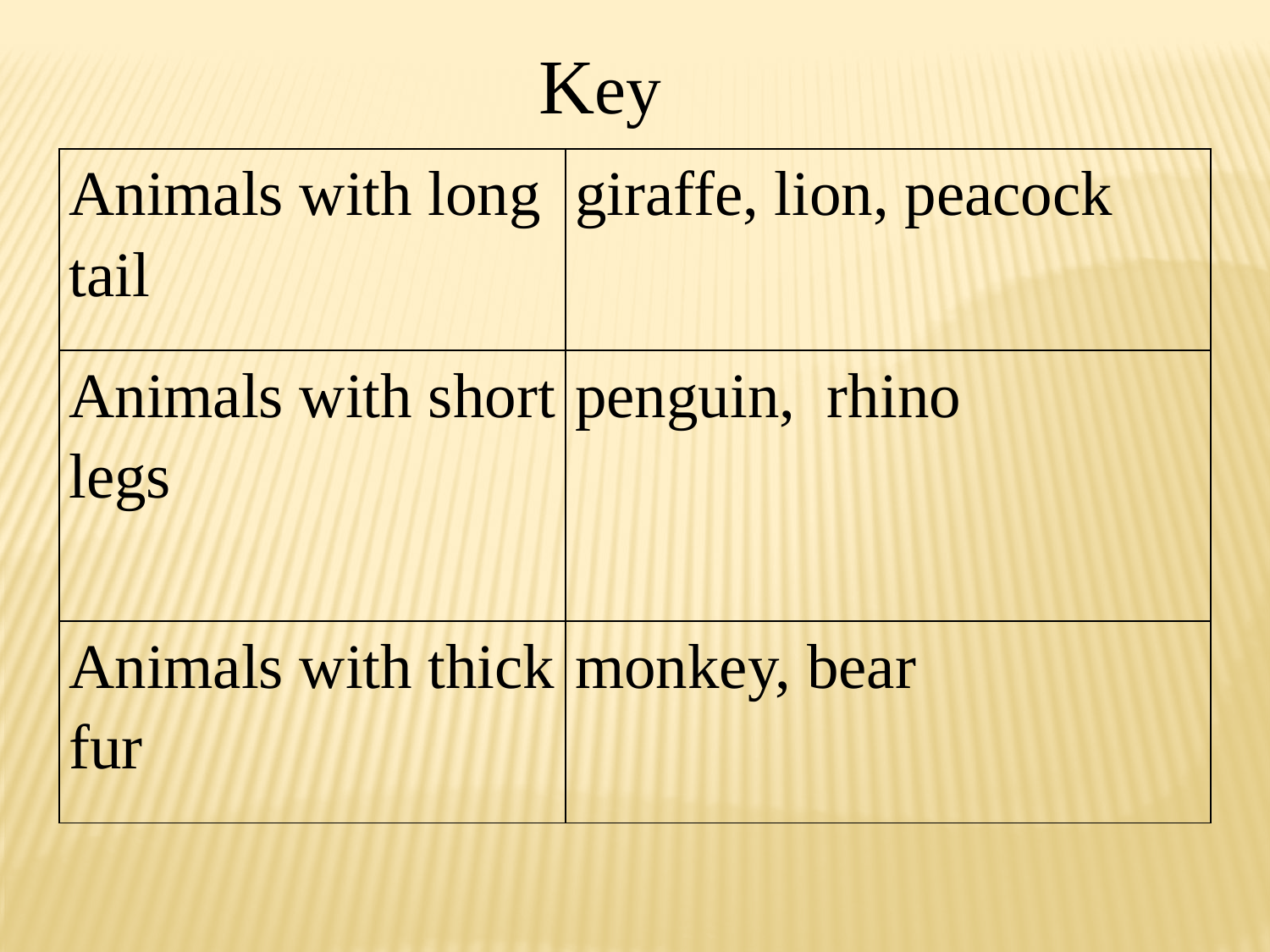

Key
| Animals with long tail | giraffe, lion, peacock |
| --- | --- |
| Animals with short legs | penguin, rhino |
| Animals with thick fur | monkey, bear |